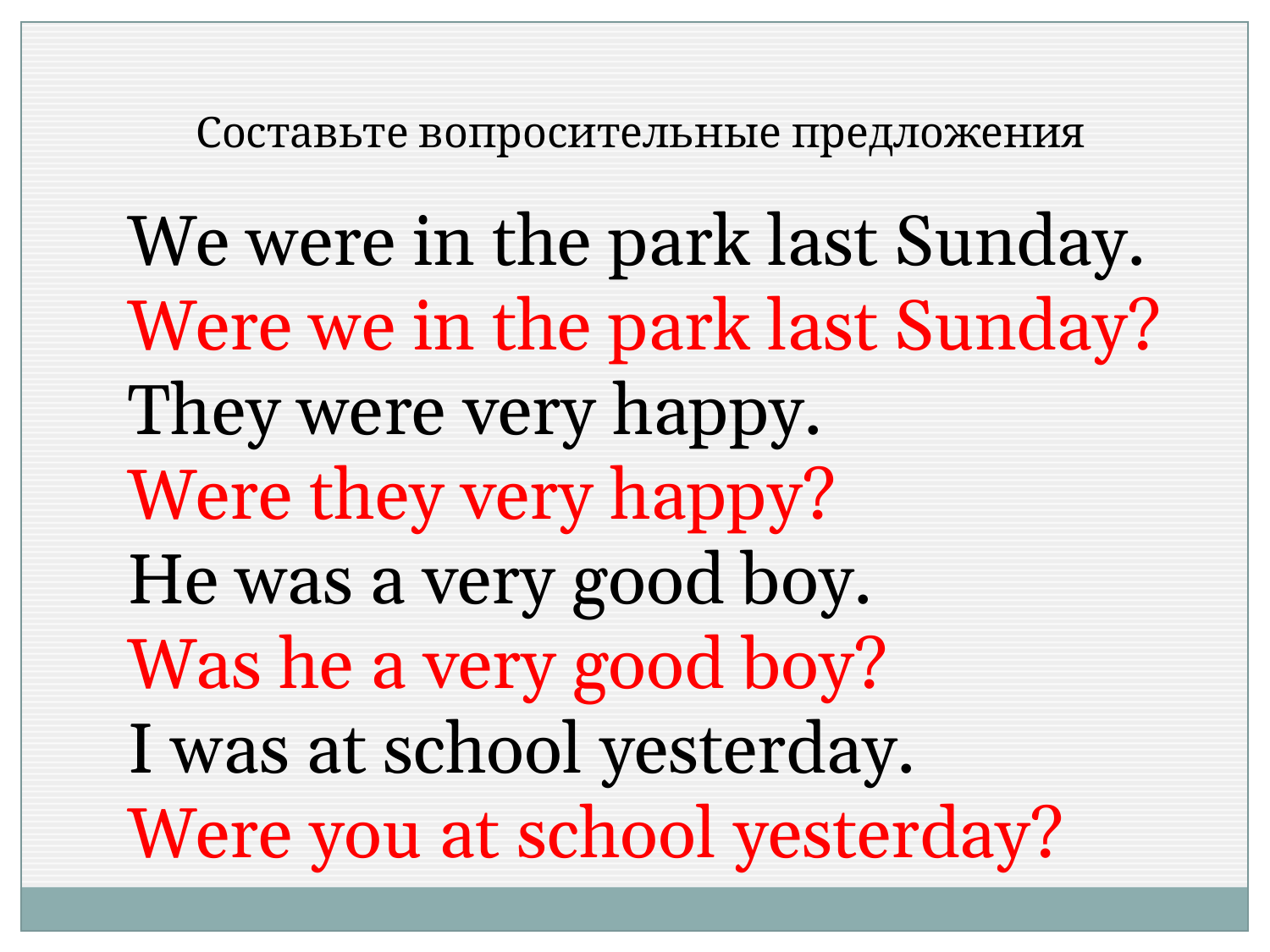

Составьте вопросительные предложения
We were in the park last Sunday.
Were we in the park last Sunday?
They were very happy.
Were they very happy?
He was a very good boy.
Was he a very good boy?
I was at school yesterday.
Were you at school yesterday?